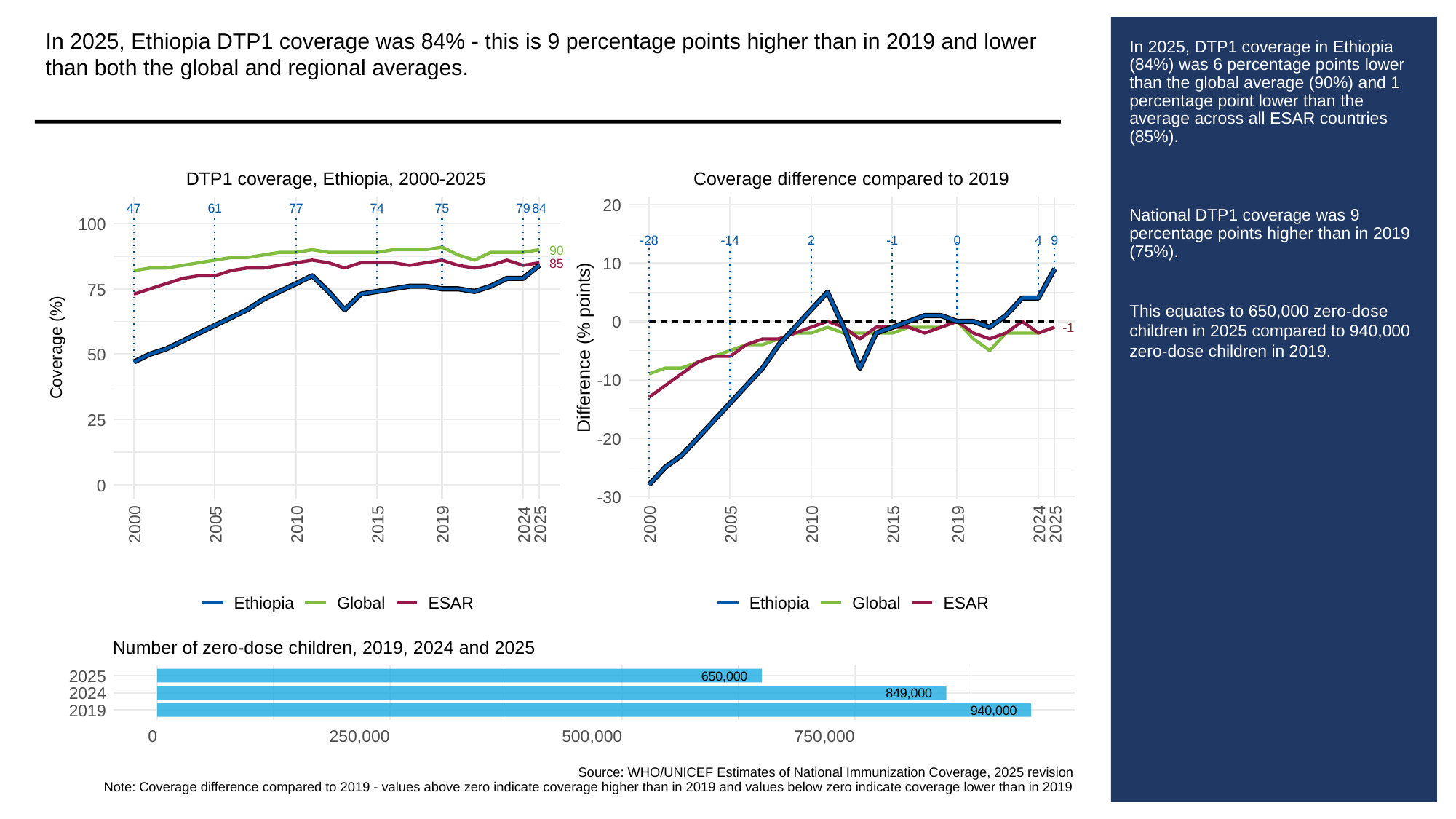

In 2025, Ethiopia DTP1 coverage was 84% - this is 9 percentage points higher than in 2019 and lower than both the global and regional averages.
# In 2025, DTP1 coverage in Ethiopia (84%) was 6 percentage points lower than the global average (90%) and 1 percentage point lower than the average across all ESAR countries (85%).

National DTP1 coverage was 9 percentage points higher than in 2019 (75%).

This equates to 650,000 zero-dose children in 2025 compared to 940,000 zero-dose children in 2019.

DTP1 coverage, Ethiopia, 2000-2025
Coverage difference compared to 2019

20
47
61
77
74
75
79
84

100

-28
-14
2
-1
0
4
9

90

10
85

75

0

-1
-1
Difference (% points)
Coverage (%)
50

-10

25

-20

0

-30

2000
2005
2010
2015
2019
2024
2025
2000
2005
2010
2015
2019
2024
2025
Ethiopia
Global
ESAR
Ethiopia
Global
ESAR

Number of zero-dose children, 2019, 2024 and 2025

2025
650,000

2024
849,000

2019
940,000

0
250,000
500,000
750,000
Source: WHO/UNICEF Estimates of National Immunization Coverage, 2025 revision
Note: Coverage difference compared to 2019 - values above zero indicate coverage higher than in 2019 and values below zero indicate coverage lower than in 2019